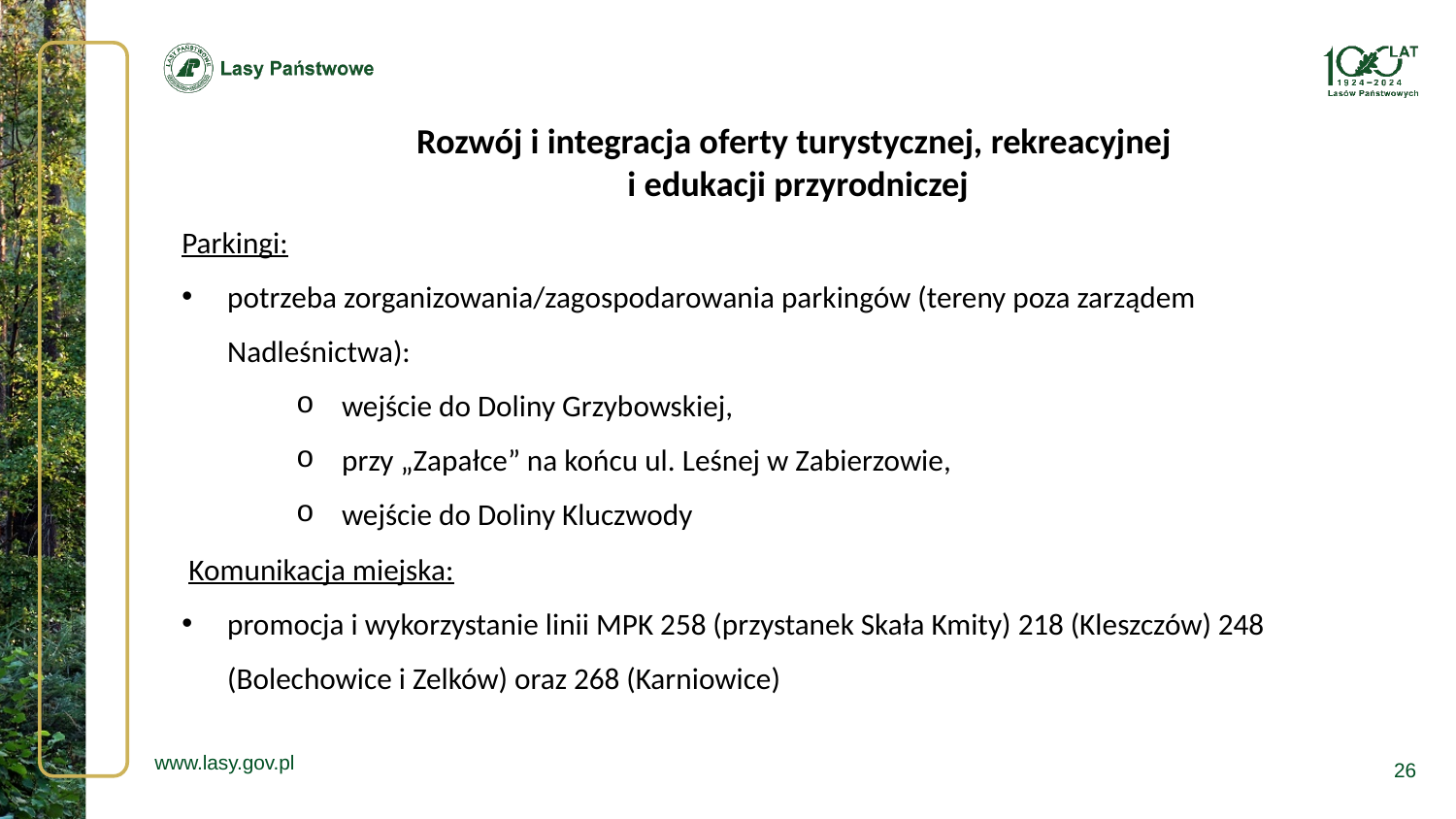

Rozwój i integracja oferty turystycznej, rekreacyjnej
i edukacji przyrodniczej
Parkingi:
potrzeba zorganizowania/zagospodarowania parkingów (tereny poza zarządem Nadleśnictwa):
wejście do Doliny Grzybowskiej,
przy „Zapałce” na końcu ul. Leśnej w Zabierzowie,
wejście do Doliny Kluczwody
 Komunikacja miejska:
promocja i wykorzystanie linii MPK 258 (przystanek Skała Kmity) 218 (Kleszczów) 248 (Bolechowice i Zelków) oraz 268 (Karniowice)